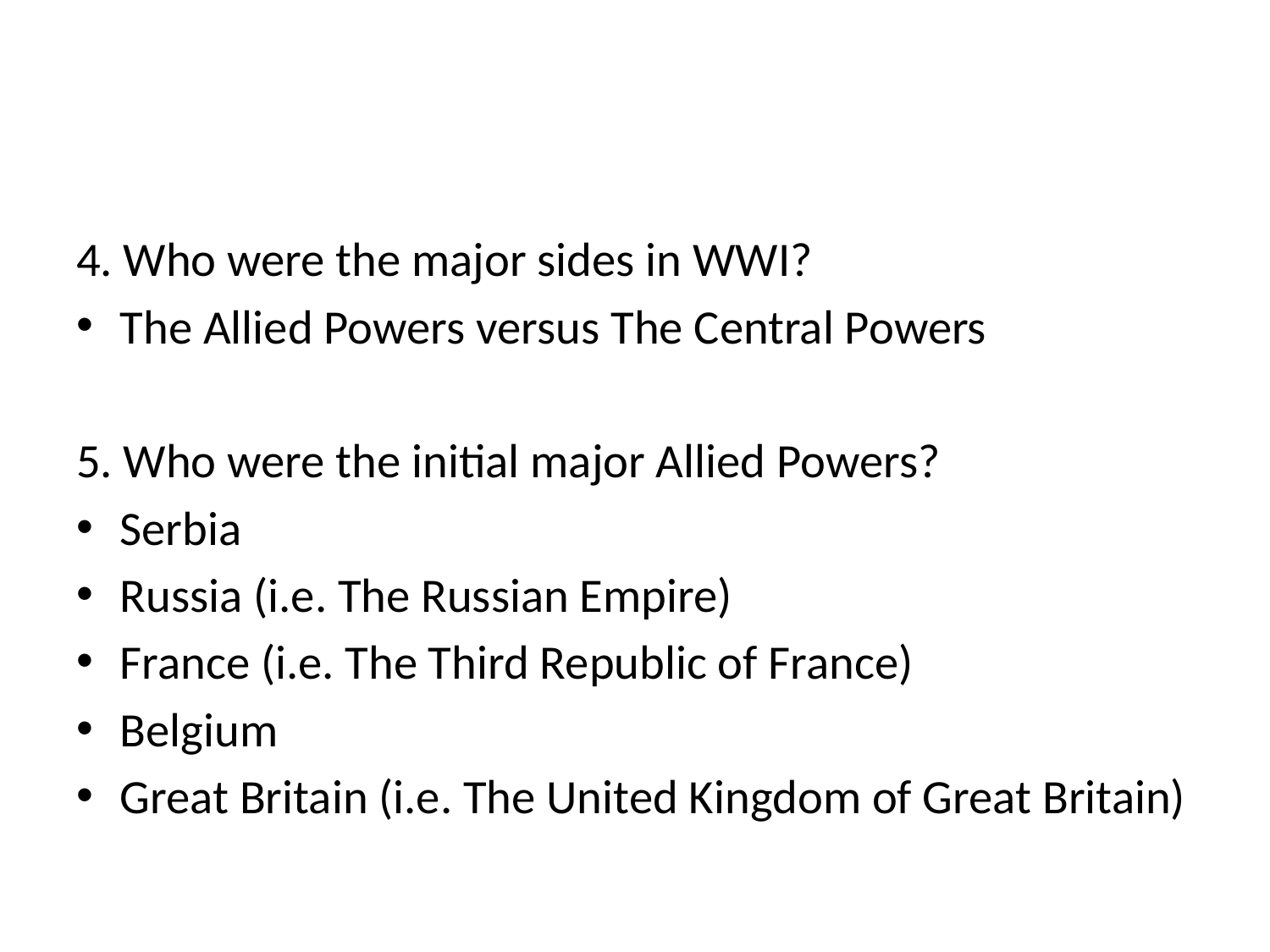

#
4. Who were the major sides in WWI?
The Allied Powers versus The Central Powers

5. Who were the initial major Allied Powers?
Serbia
Russia (i.e. The Russian Empire)
France (i.e. The Third Republic of France)
Belgium
Great Britain (i.e. The United Kingdom of Great Britain)